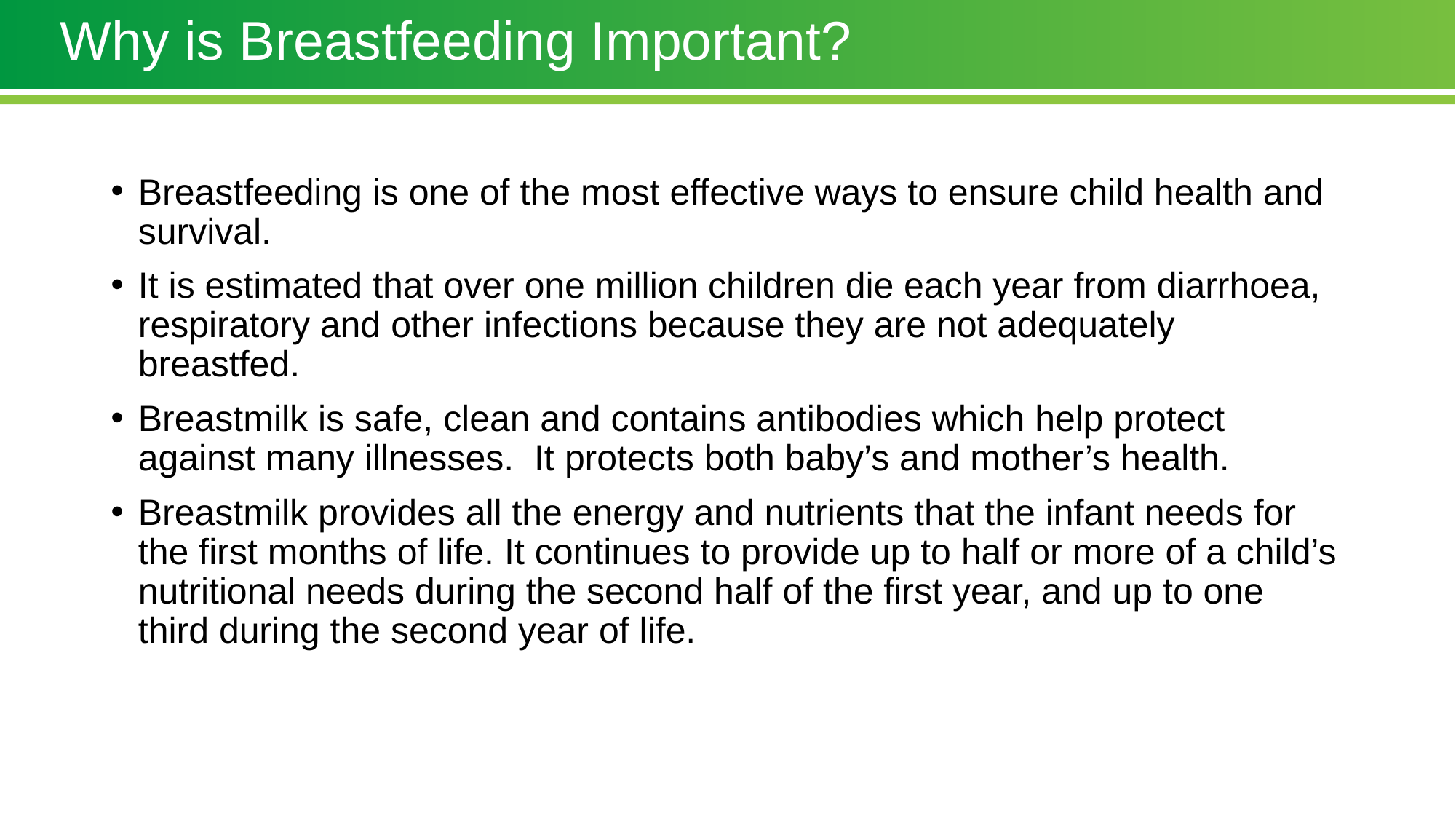

# Why is Breastfeeding Important?
Breastfeeding is one of the most effective ways to ensure child health and survival.
It is estimated that over one million children die each year from diarrhoea, respiratory and other infections because they are not adequately breastfed.
Breastmilk is safe, clean and contains antibodies which help protect against many illnesses.  It protects both baby’s and mother’s health.
Breastmilk provides all the energy and nutrients that the infant needs for the first months of life. It continues to provide up to half or more of a child’s nutritional needs during the second half of the first year, and up to one third during the second year of life.